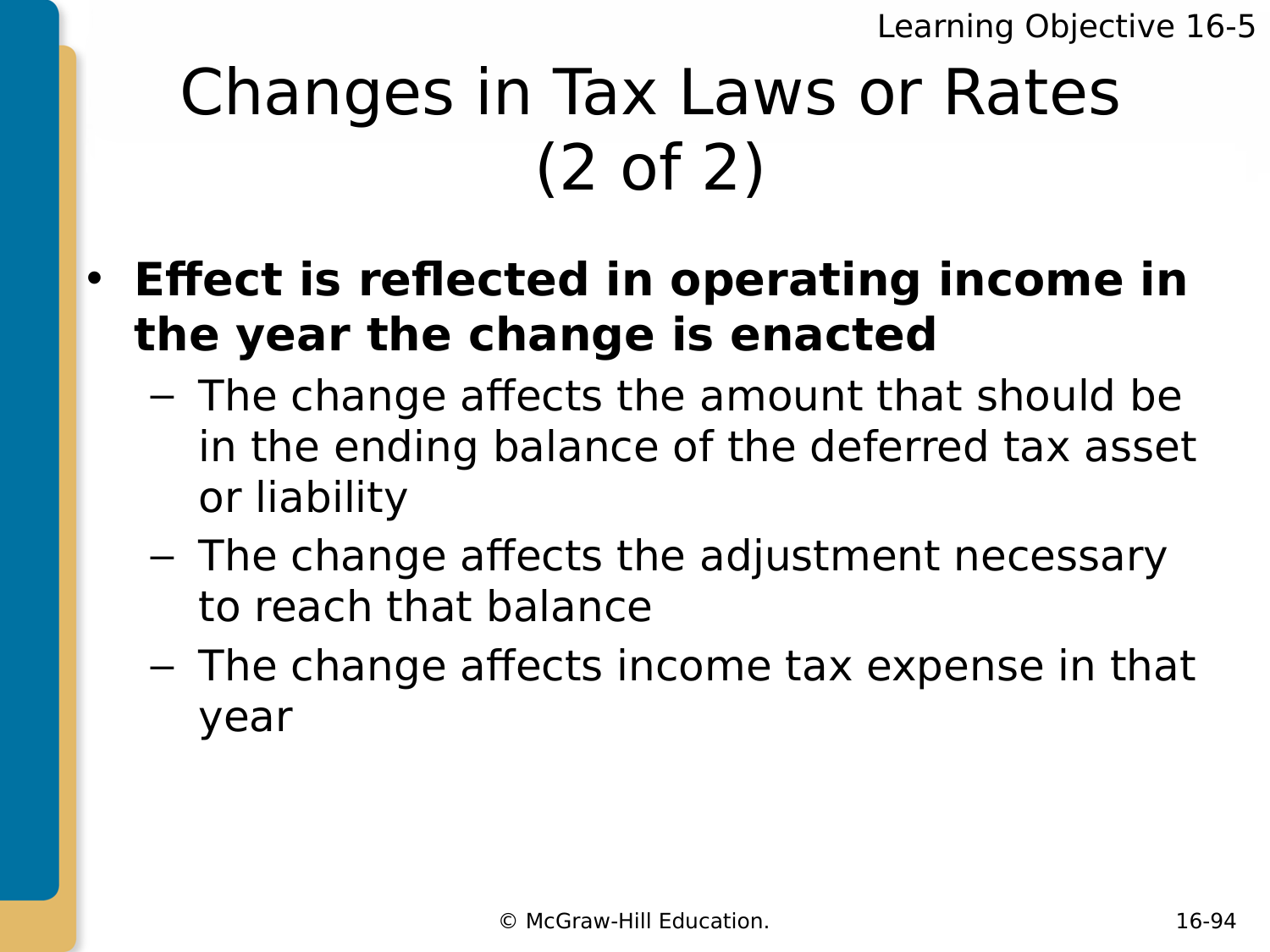

Learning Objective 16-5
# Changes in Tax Laws or Rates (2 of 2)
Effect is reflected in operating income in the year the change is enacted
The change affects the amount that should be in the ending balance of the deferred tax asset or liability
The change affects the adjustment necessary to reach that balance
The change affects income tax expense in that year